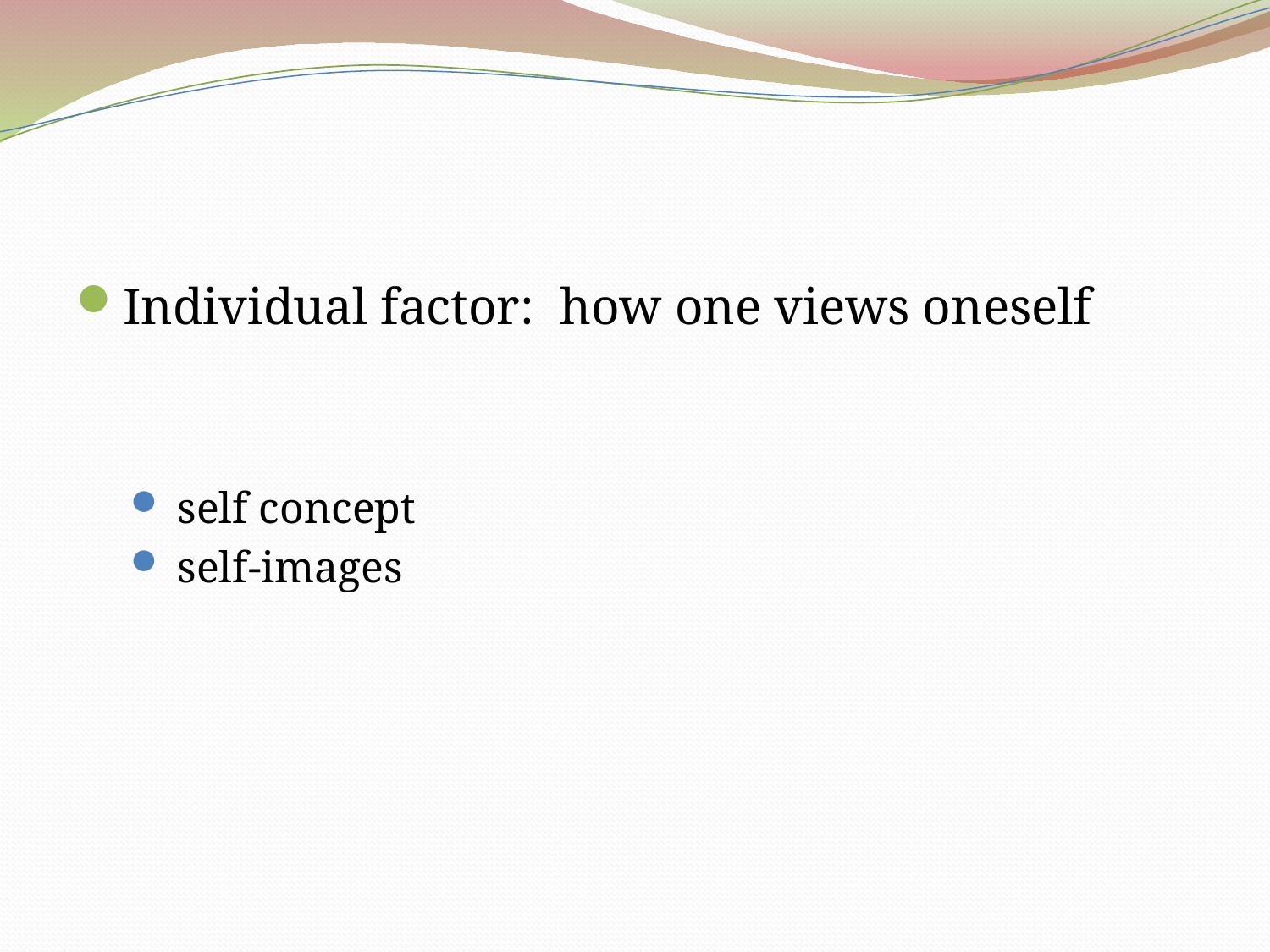

#
Individual factor:  how one views oneself

 self concept
 self-images